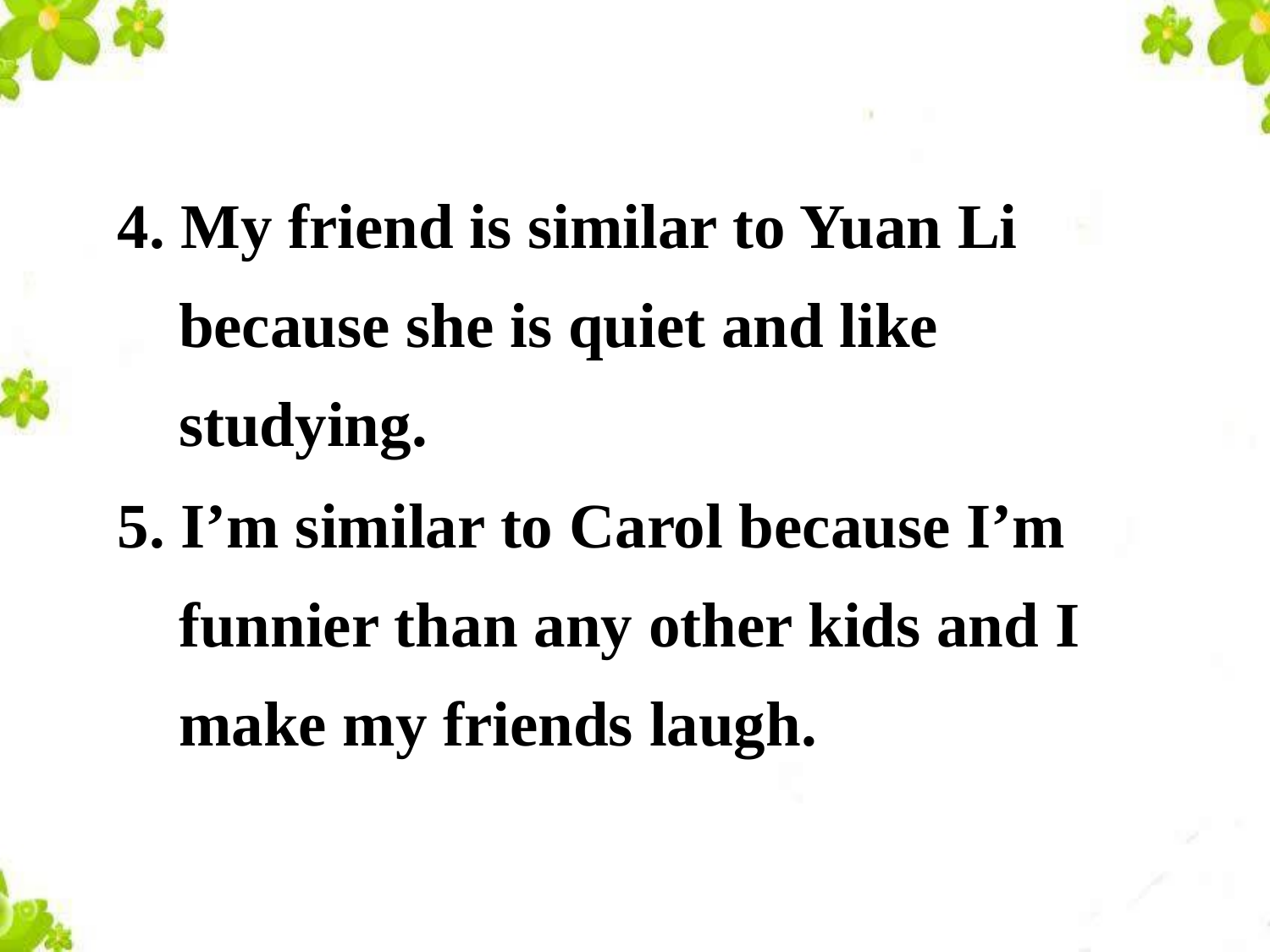

4. My friend is similar to Yuan Li because she is quiet and like studying.
5. I’m similar to Carol because I’m funnier than any other kids and I make my friends laugh.